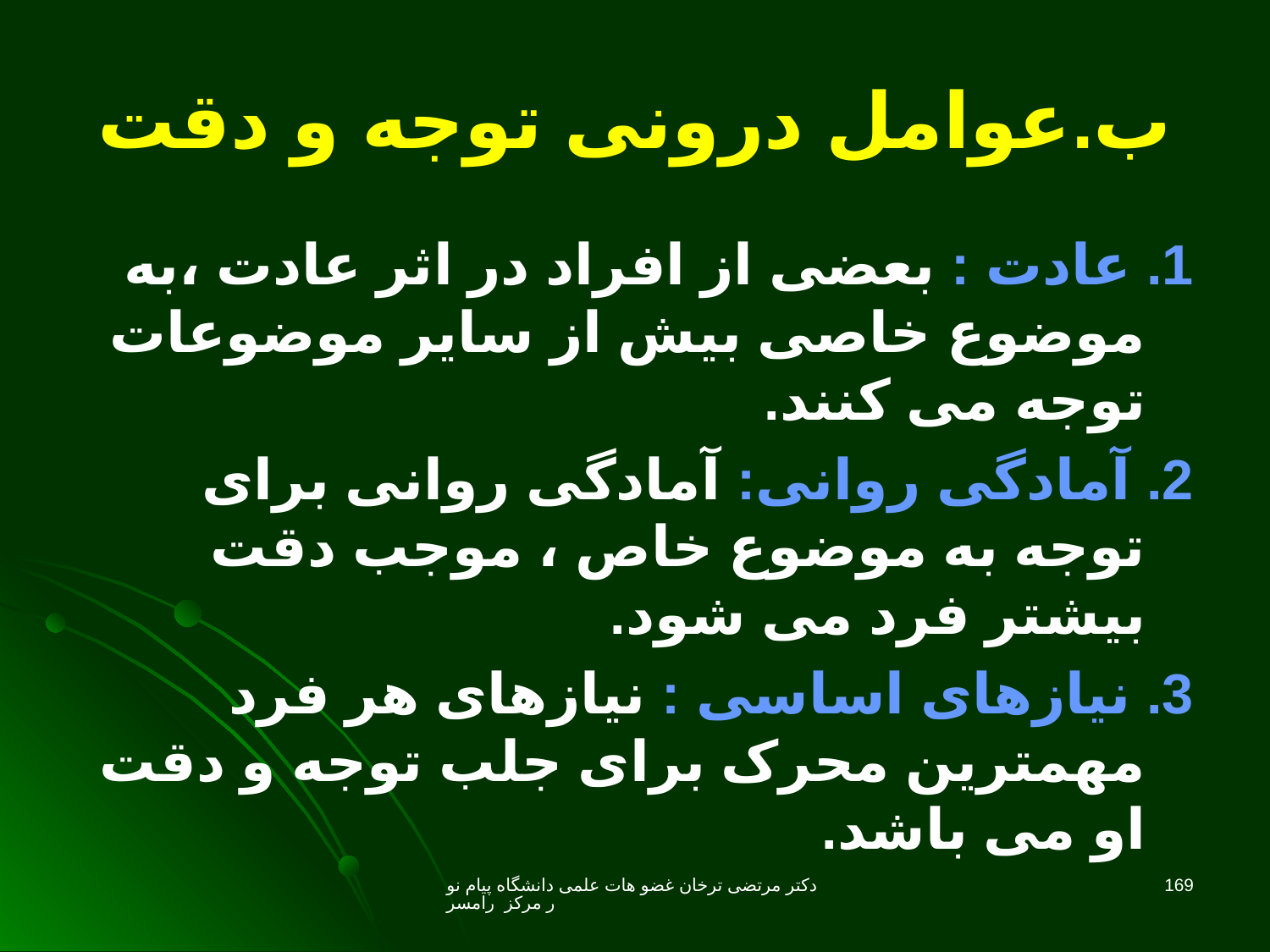

# ب.عوامل درونی توجه و دقت
1. عادت : بعضی از افراد در اثر عادت ،به موضوع خاصی بیش از سایر موضوعات توجه می کنند.
2. آمادگی روانی: آمادگی روانی برای توجه به موضوع خاص ، موجب دقت بیشتر فرد می شود.
3. نیازهای اساسی : نیازهای هر فرد مهمترین محرک برای جلب توجه و دقت او می باشد.
دکتر مرتضی ترخان غضو هات علمی دانشگاه پیام نور مرکز رامسر
169